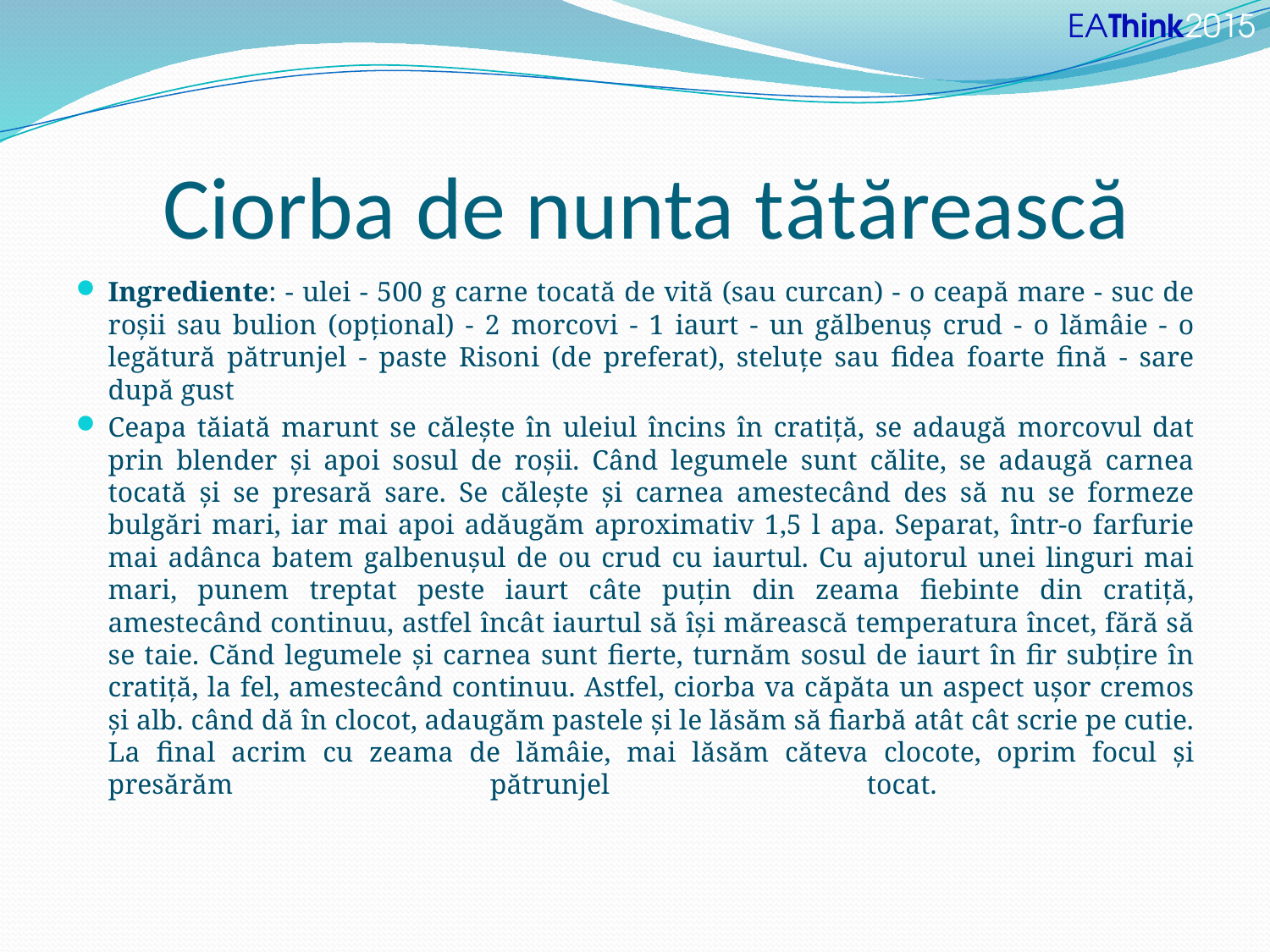

EAThink2015
# Ciorba de nunta tătărească
Ingrediente: - ulei - 500 g carne tocată de vită (sau curcan) - o ceapă mare - suc de roșii sau bulion (opțional) - 2 morcovi - 1 iaurt - un gălbenuș crud - o lămâie - o legătură pătrunjel - paste Risoni (de preferat), steluțe sau fidea foarte fină - sare după gust
Ceapa tăiată marunt se călește în uleiul încins în cratiță, se adaugă morcovul dat prin blender și apoi sosul de roșii. Când legumele sunt călite, se adaugă carnea tocată și se presară sare. Se călește și carnea amestecând des să nu se formeze bulgări mari, iar mai apoi adăugăm aproximativ 1,5 l apa. Separat, într-o farfurie mai adânca batem galbenușul de ou crud cu iaurtul. Cu ajutorul unei linguri mai mari, punem treptat peste iaurt câte puțin din zeama fiebinte din cratiță, amestecând continuu, astfel încât iaurtul să își mărească temperatura încet, fără să se taie. Cănd legumele și carnea sunt fierte, turnăm sosul de iaurt în fir subțire în cratiță, la fel, amestecând continuu. Astfel, ciorba va căpăta un aspect ușor cremos și alb. când dă în clocot, adaugăm pastele și le lăsăm să fiarbă atât cât scrie pe cutie. La final acrim cu zeama de lămâie, mai lăsăm căteva clocote, oprim focul și presărăm pătrunjel tocat.